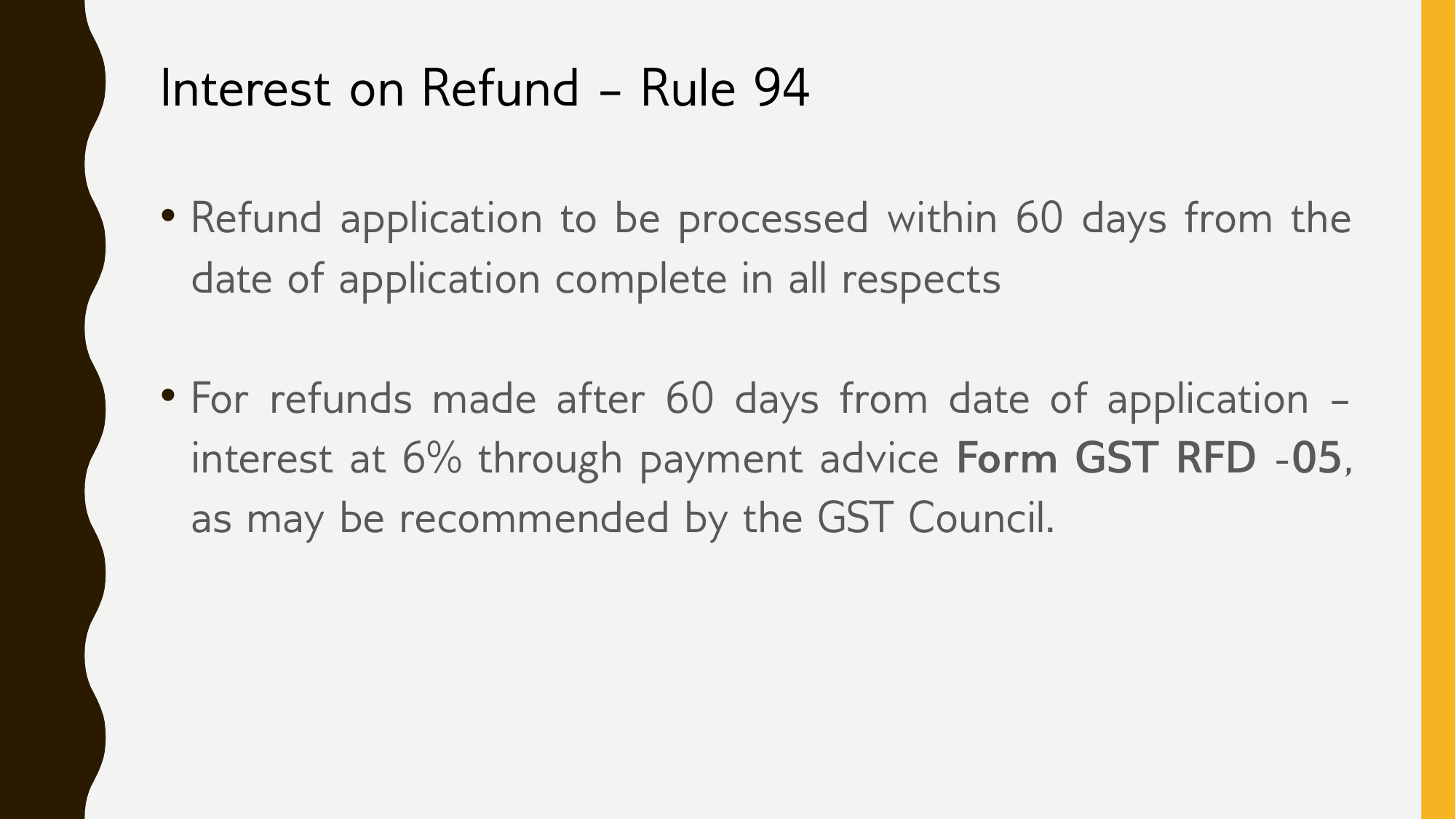

# Interest on Refund – Rule 94
Refund application to be processed within 60 days from the date of application complete in all respects

For refunds made after 60 days from date of application – interest at 6% through payment advice Form GST RFD -05, as may be recommended by the GST Council.